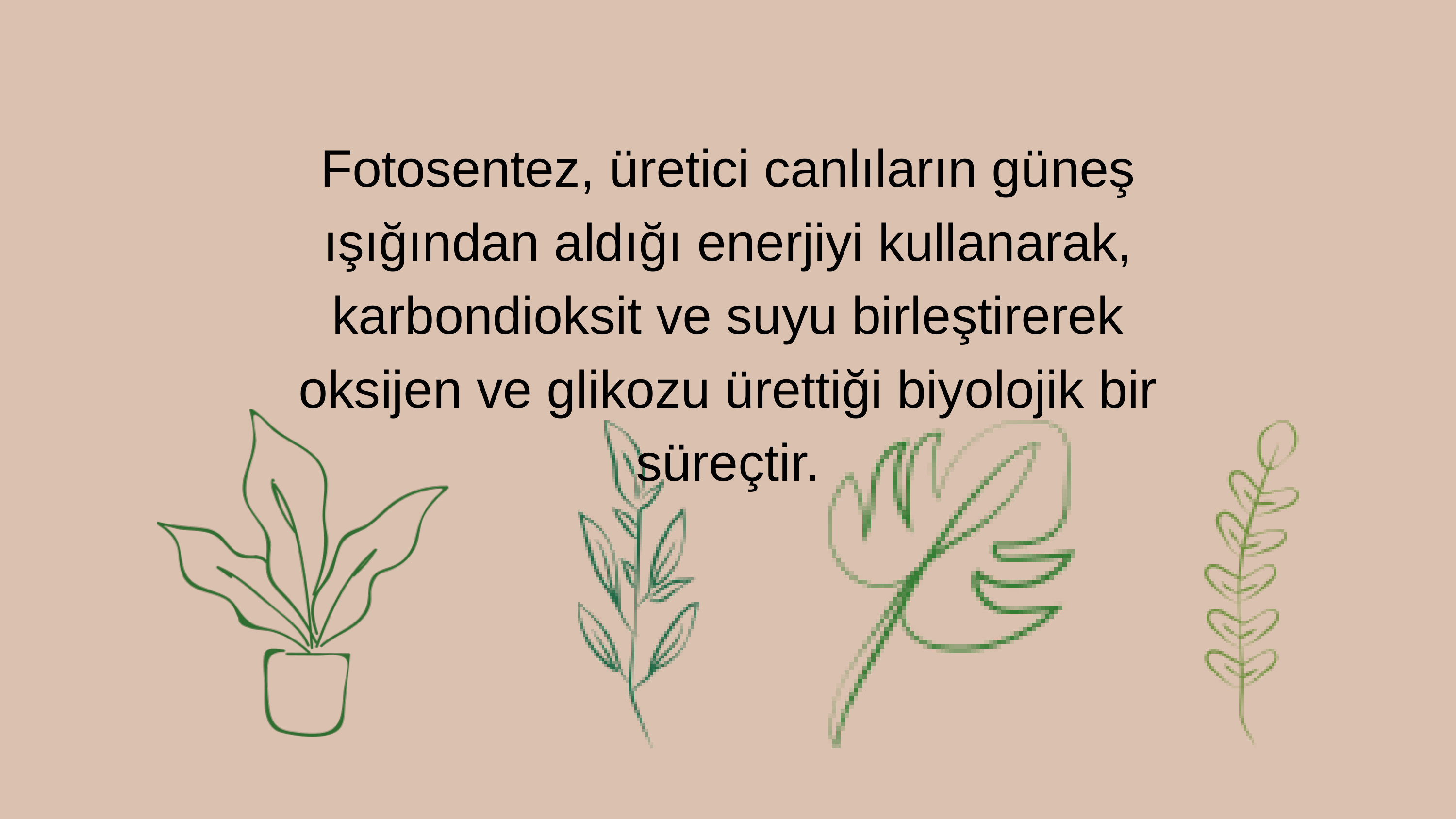

Fotosentez, üretici canlıların güneş ışığından aldığı enerjiyi kullanarak, karbondioksit ve suyu birleştirerek oksijen ve glikozu ürettiği biyolojik bir süreçtir.